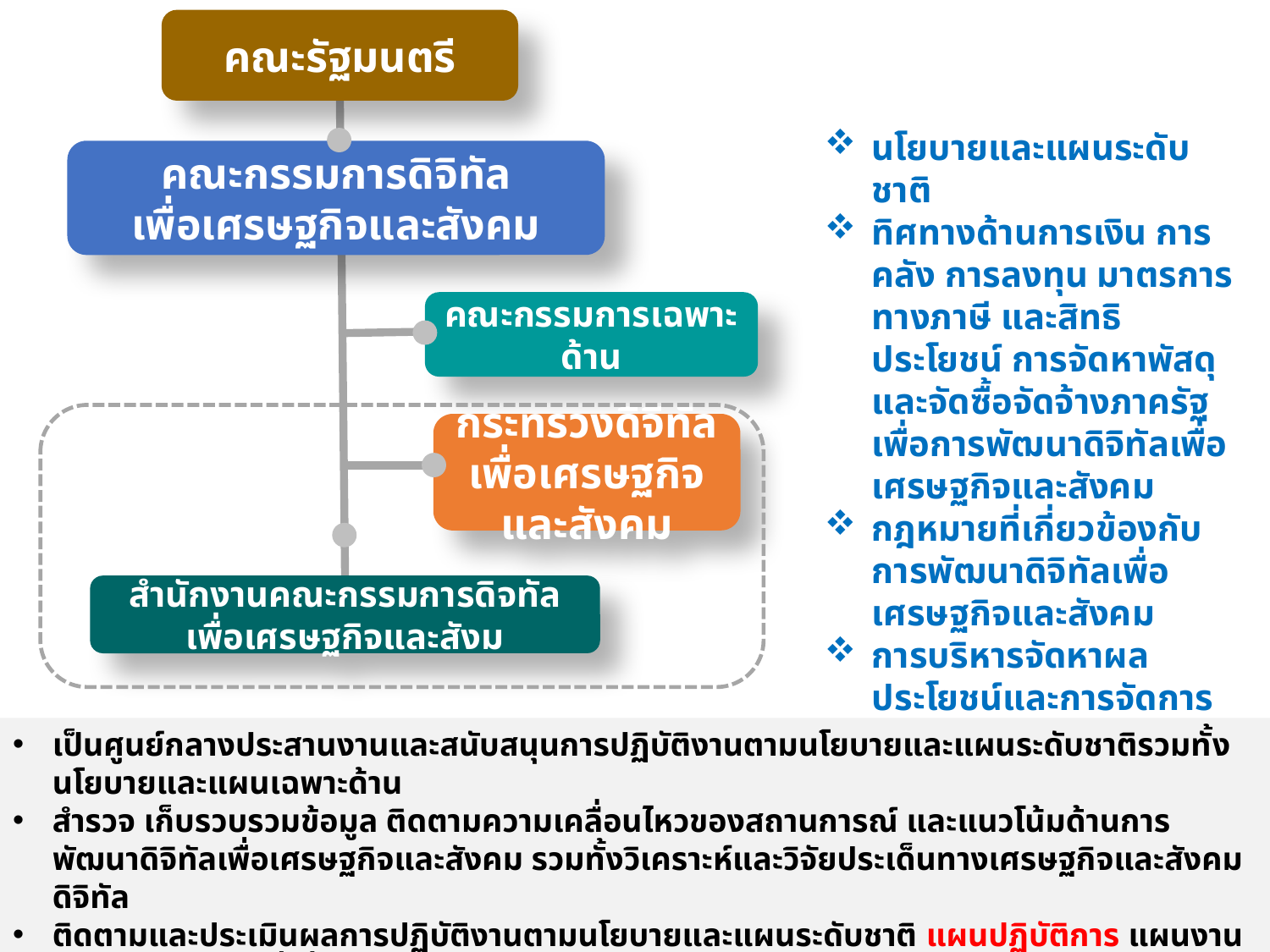

คณะรัฐมนตรี

คณะกรรมการดิจิทัล
เพื่อเศรษฐกิจและสังคม
คณะกรรมการเฉพาะด้าน

กระทรวงดิจิทัลเพื่อเศรษฐกิจและสังคม

สำนักงานคณะกรรมการดิจทัล
เพื่อเศรษฐกิจและสังม
นโยบายและแผนระดับชาติ
ทิศทางด้านการเงิน การคลัง การลงทุน มาตรการทางภาษี และสิทธิประโยชน์ การจัดหาพัสดุ และจัดซื้อจัดจ้างภาครัฐ เพื่อการพัฒนาดิจิทัลเพื่อเศรษฐกิจและสังคม
กฎหมายที่เกี่ยวข้องกับการพัฒนาดิจิทัลเพื่อเศรษฐกิจและสังคม
การบริหารจัดหาผลประโยชน์และการจัดการกองทุน
ประกาศหรือระเบียบที่เกี่ยวข้อง
เป็นศูนย์กลางประสานงานและสนับสนุนการปฏิบัติงานตามนโยบายและแผนระดับชาติรวมทั้งนโยบายและแผนเฉพาะด้าน
สำรวจ เก็บรวบรวมข้อมูล ติดตามความเคลื่อนไหวของสถานการณ์ และแนวโน้มด้านการพัฒนาดิจิทัลเพื่อเศรษฐกิจและสังคม รวมทั้งวิเคราะห์และวิจัยประเด็นทางเศรษฐกิจและสังคมดิจิทัล
ติดตามและประเมินผลการปฏิบัติงานตามนโยบายและแผนระดับชาติ แผนปฏิบัติการ แผนงาน รวมทั้งมาตรการที่เกี่ยวข้อง
ร่วมมือและประสานงานกับหน่วยงานของรัฐและเอกชนที่เกี่ยวข้องกับการบริหารและพัฒนาดิจิทัลเพื่อเศรษฐกิจและสังคม
36